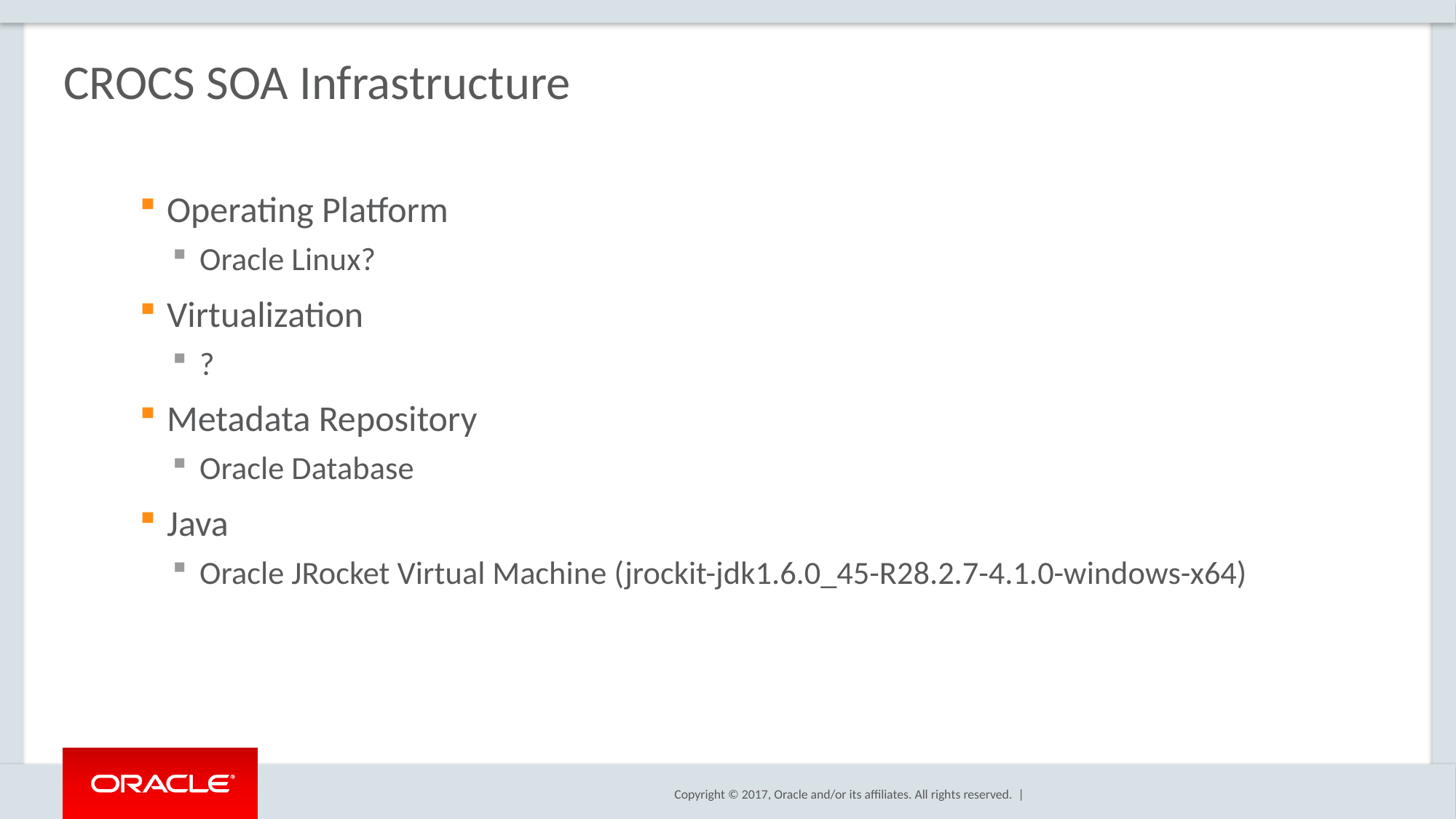

# CROCS SOA Infrastructure
Operating Platform
Oracle Linux?
Virtualization
?
Metadata Repository
Oracle Database
Java
Oracle JRocket Virtual Machine (jrockit-jdk1.6.0_45-R28.2.7-4.1.0-windows-x64)